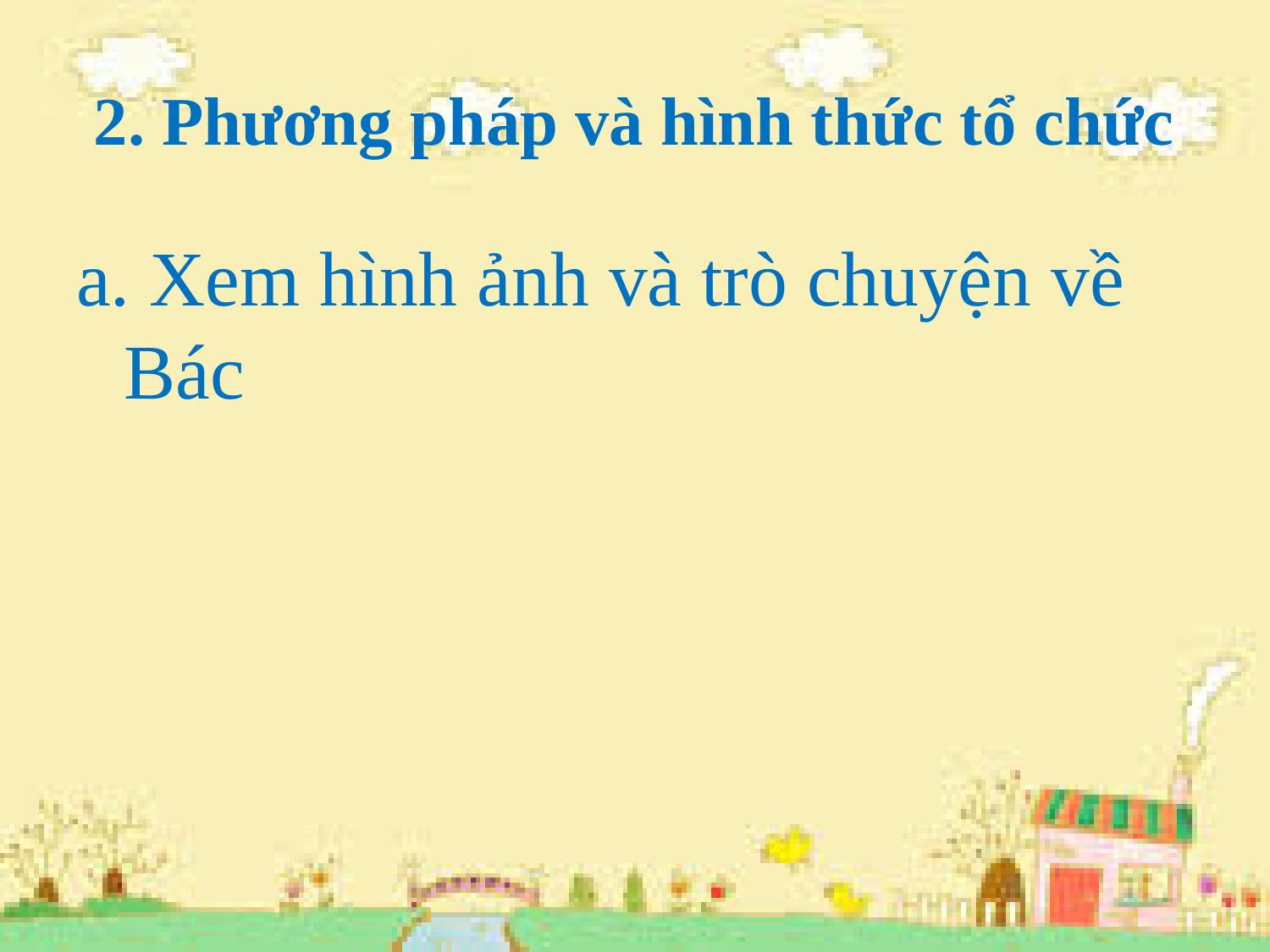

# 2. Phương pháp và hình thức tổ chức
a. Xem hình ảnh và trò chuyện về Bác